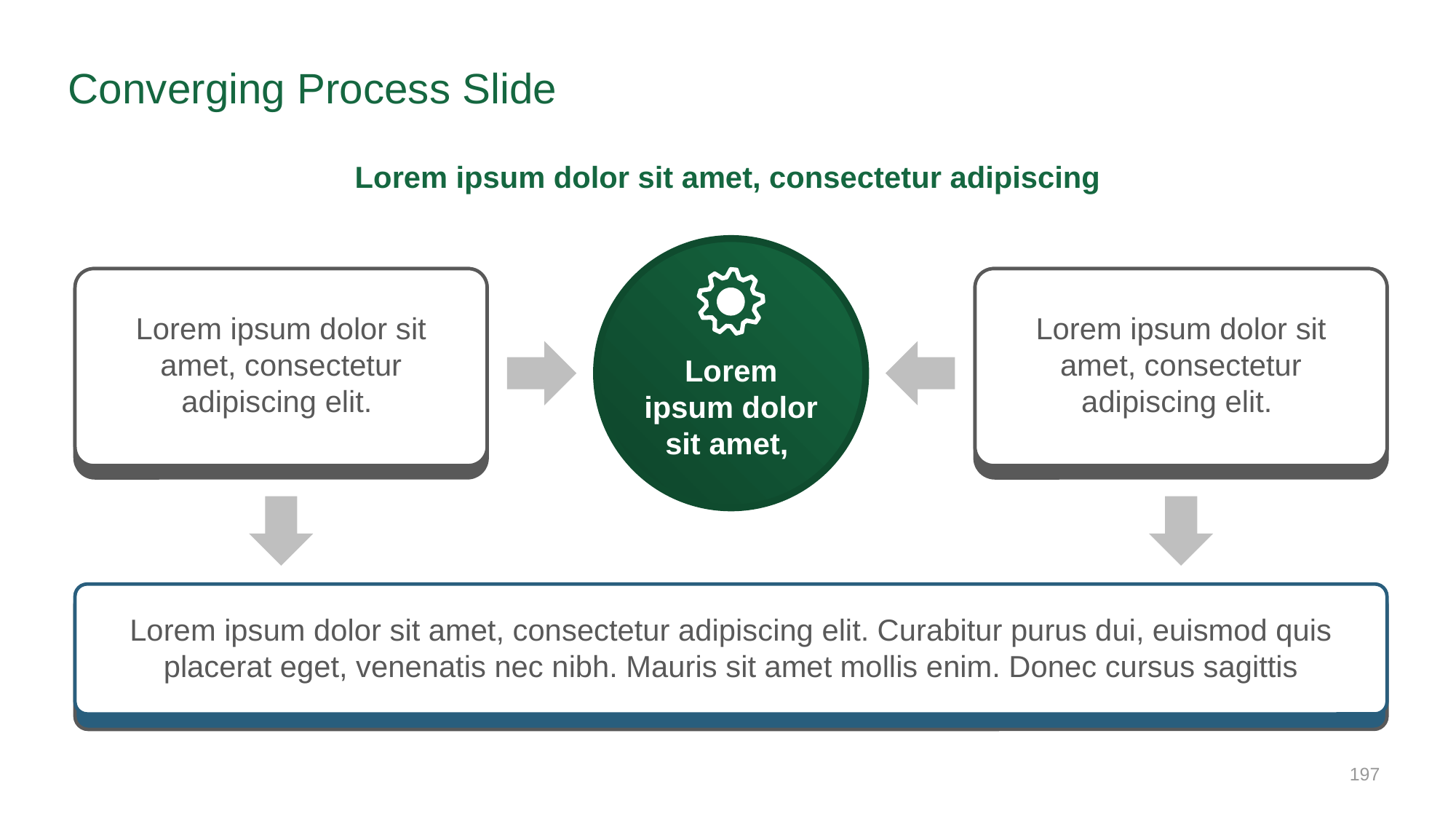

# Converging Process Slide
Lorem ipsum dolor sit amet, consectetur adipiscing

Lorem ipsum dolor sit amet,

Lorem ipsum dolor sit amet, consectetur adipiscing elit.

Lorem ipsum dolor sit amet, consectetur adipiscing elit.

Lorem ipsum dolor sit amet, consectetur adipiscing elit. Curabitur purus dui, euismod quis placerat eget, venenatis nec nibh. Mauris sit amet mollis enim. Donec cursus sagittis
197